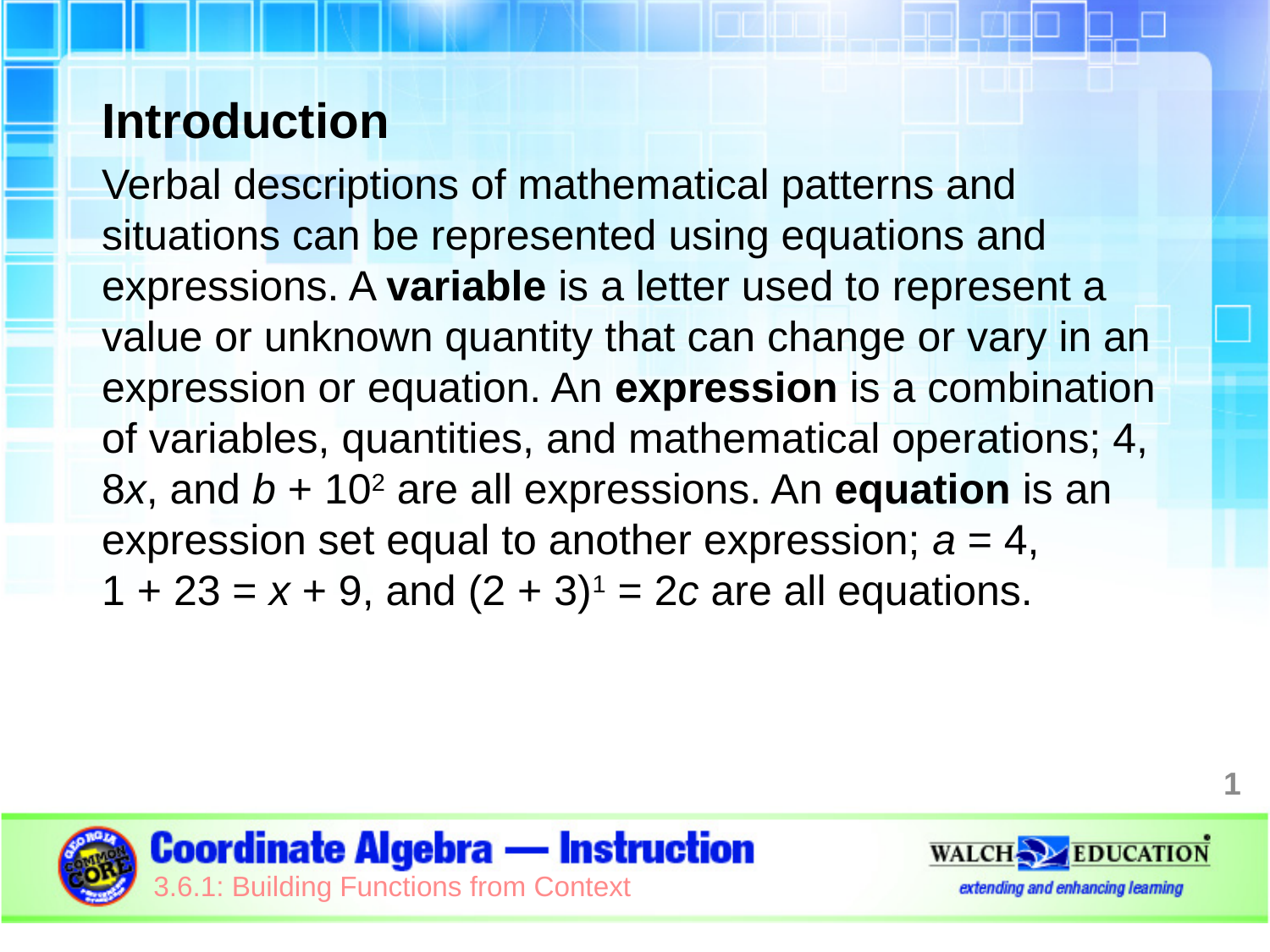

Introduction
Verbal descriptions of mathematical patterns and situations can be represented using equations and expressions. A variable is a letter used to represent a value or unknown quantity that can change or vary in an expression or equation. An expression is a combination of variables, quantities, and mathematical operations; 4, 8x, and b + 102 are all expressions. An equation is an expression set equal to another expression; a = 4,
1 + 23 = x + 9, and (2 + 3)1 = 2c are all equations.

1
3.6.1: Building Functions from Context